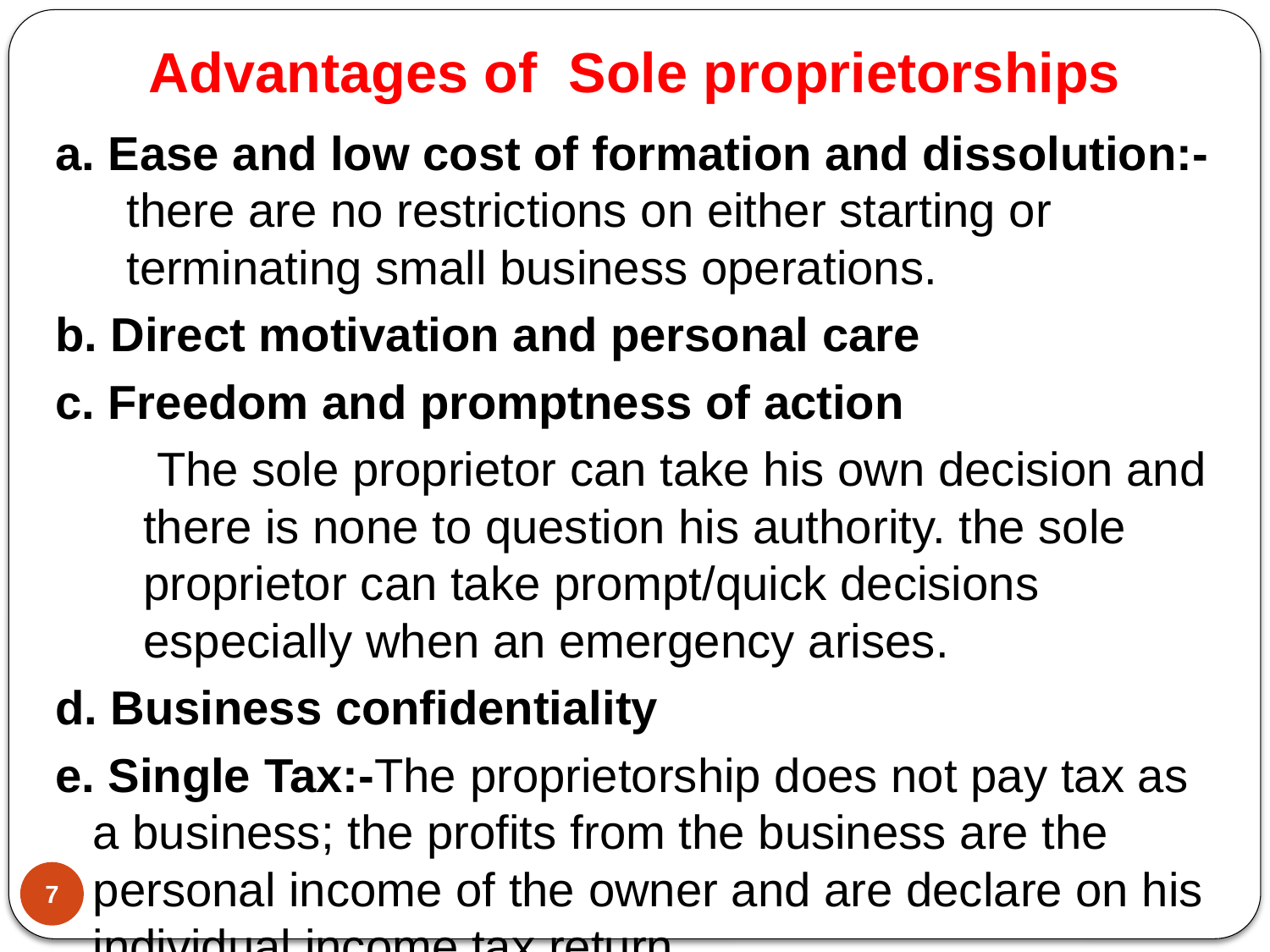

# Advantages of  Sole proprietorships
a. Ease and low cost of formation and dissolution:-there are no restrictions on either starting or terminating small business operations.
b. Direct motivation and personal care
c. Freedom and promptness of action
 The sole proprietor can take his own decision and there is none to question his authority. the sole proprietor can take prompt/quick decisions especially when an emergency arises.
d. Business confidentiality
e. Single Tax:-The proprietorship does not pay tax as a business; the profits from the business are the personal income of the owner and are declare on his individual income tax return.

7